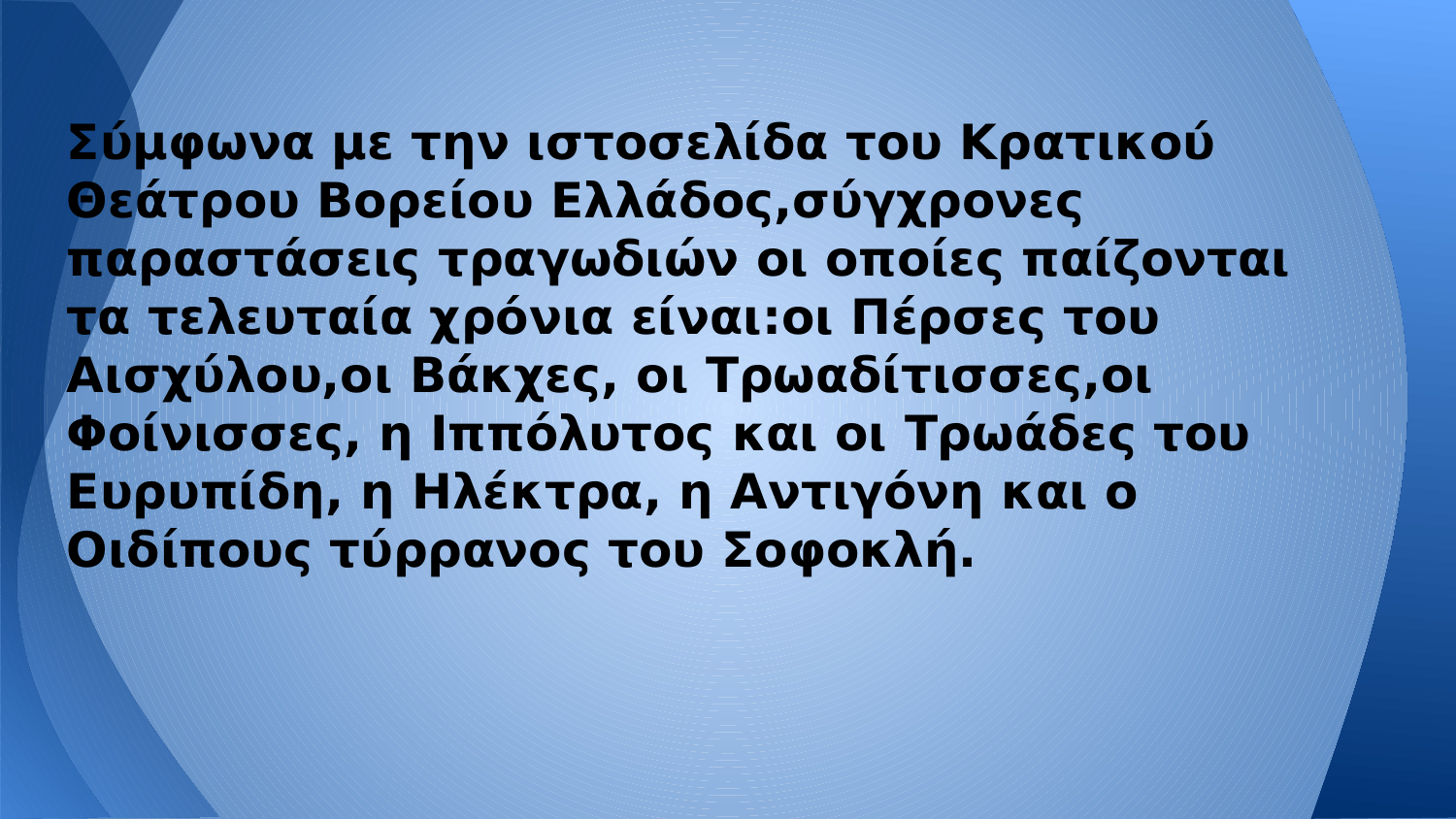

Σύμφωνα με την ιστοσελίδα του Κρατικού Θεάτρου Βορείου Ελλάδος,σύγχρονες παραστάσεις τραγωδιών οι οποίες παίζονται τα τελευταία χρόνια είναι:οι Πέρσες του Αισχύλου,οι Βάκχες, οι Τρωαδίτισσες,οι Φοίνισσες, η Ιππόλυτος και οι Τρωάδες του Ευρυπίδη, η Ηλέκτρα, η Αντιγόνη και ο Οιδίπους τύρρανος του Σοφοκλή.